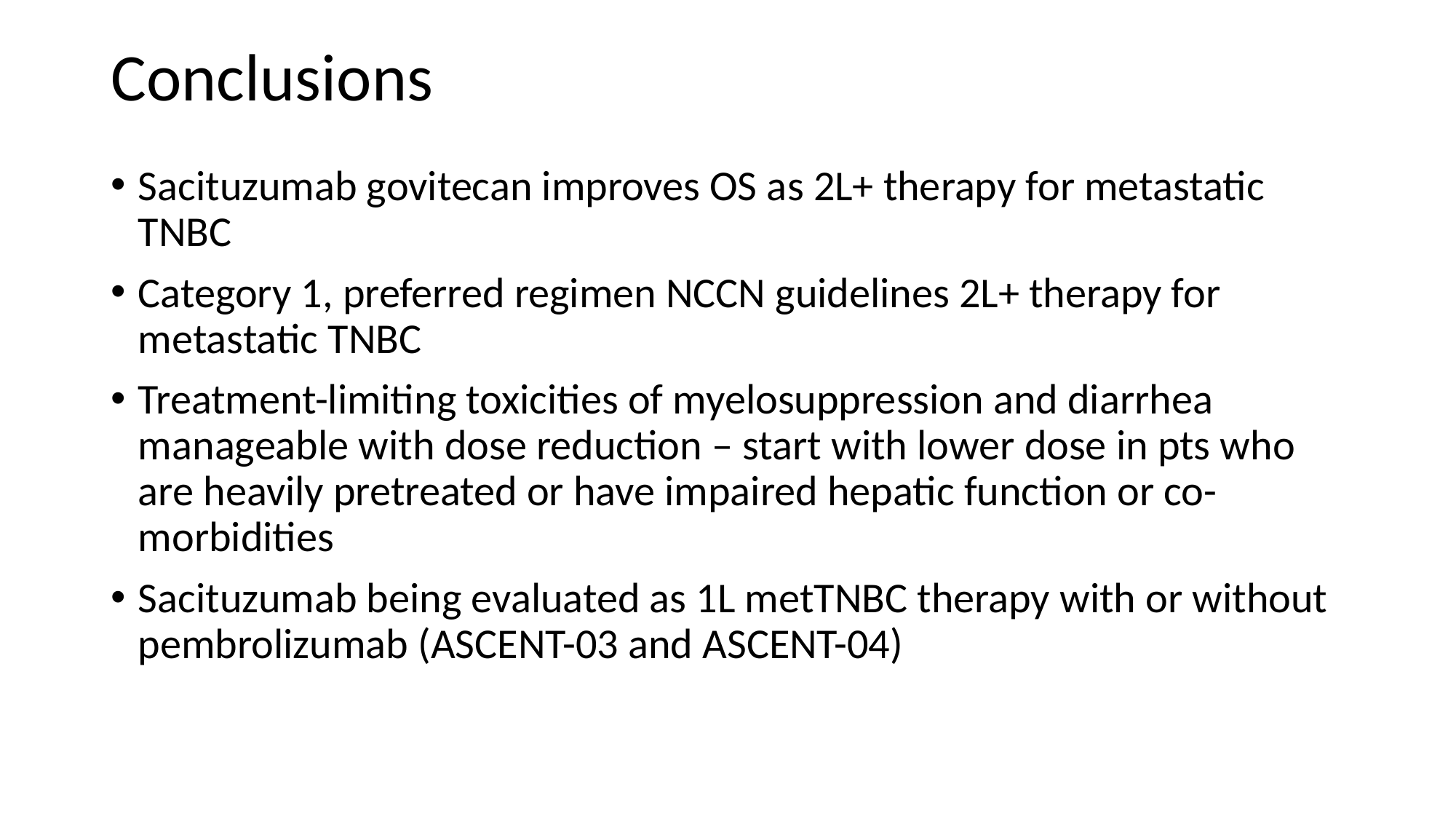

# Conclusions
Sacituzumab govitecan improves OS as 2L+ therapy for metastatic TNBC
Category 1, preferred regimen NCCN guidelines 2L+ therapy for metastatic TNBC
Treatment-limiting toxicities of myelosuppression and diarrhea manageable with dose reduction – start with lower dose in pts who are heavily pretreated or have impaired hepatic function or co-morbidities
Sacituzumab being evaluated as 1L metTNBC therapy with or without pembrolizumab (ASCENT-03 and ASCENT-04)